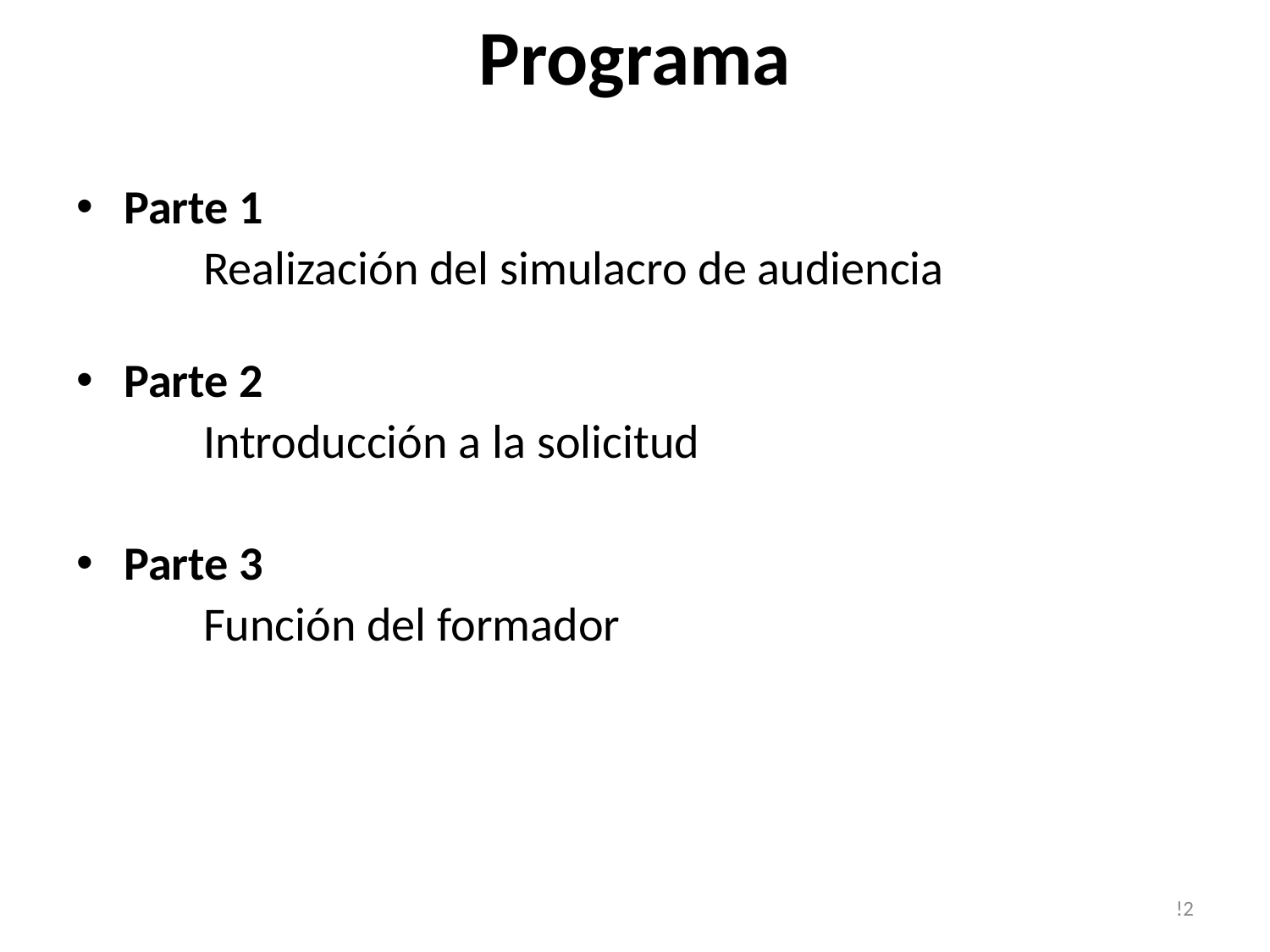

# Programa
Parte 1
	Realización del simulacro de audiencia
Parte 2
	Introducción a la solicitud

Parte 3
	Función del formador

!2